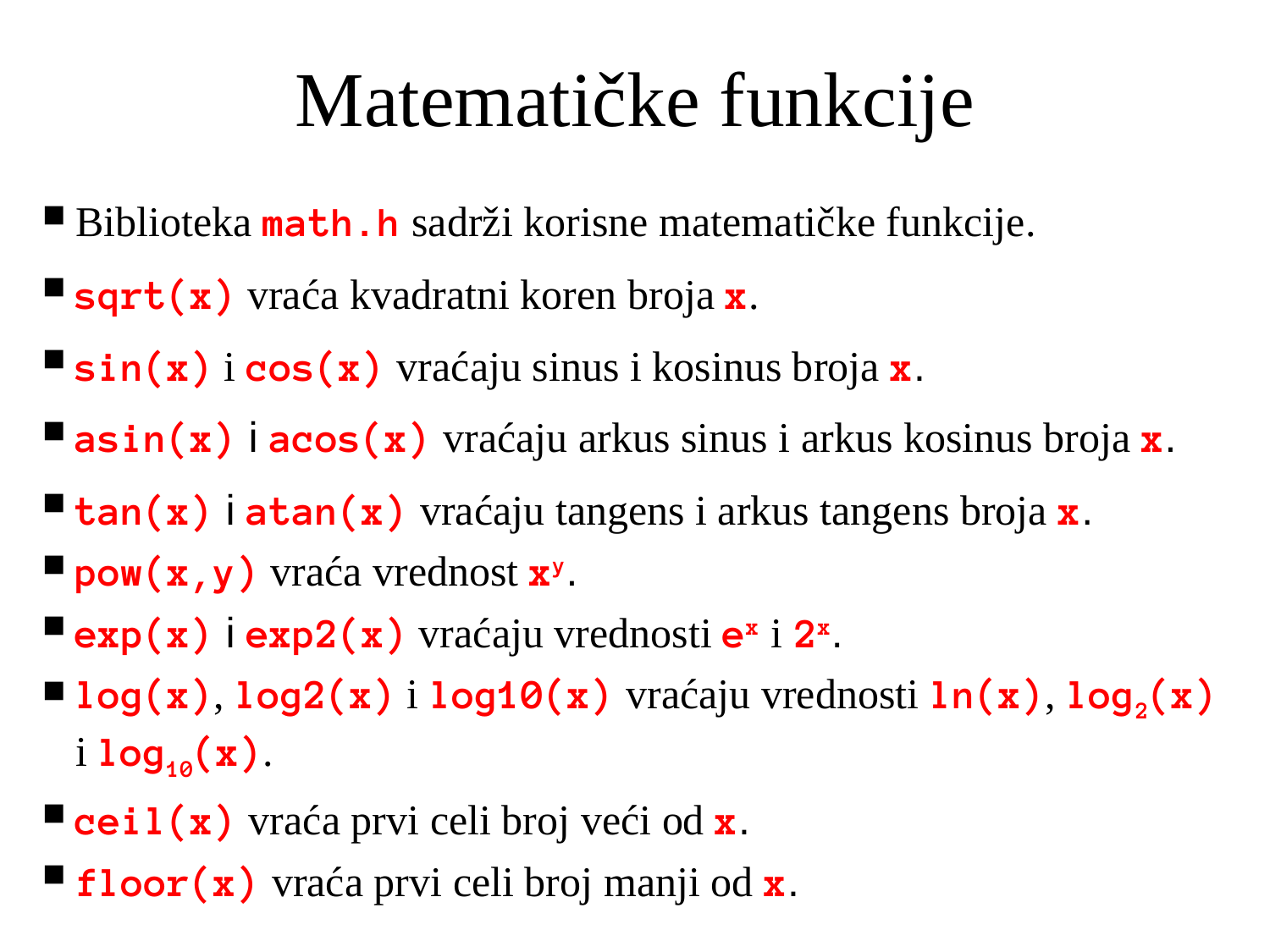

# Matematičke funkcije
Biblioteka math.h sadrži korisne matematičke funkcije.
sqrt(x) vraća kvadratni koren broja x.
sin(x) i cos(x) vraćaju sinus i kosinus broja x.
asin(x) i acos(x) vraćaju arkus sinus i arkus kosinus broja x.
tan(x) i atan(x) vraćaju tangens i arkus tangens broja x.
pow(x,y) vraća vrednost xy.
exp(x) i exp2(x) vraćaju vrednosti ex i 2x.
log(x), log2(x) i log10(x) vraćaju vrednosti ln(x), log2(x) i log10(x).
ceil(x) vraća prvi celi broj veći od x.
floor(x) vraća prvi celi broj manji od x.